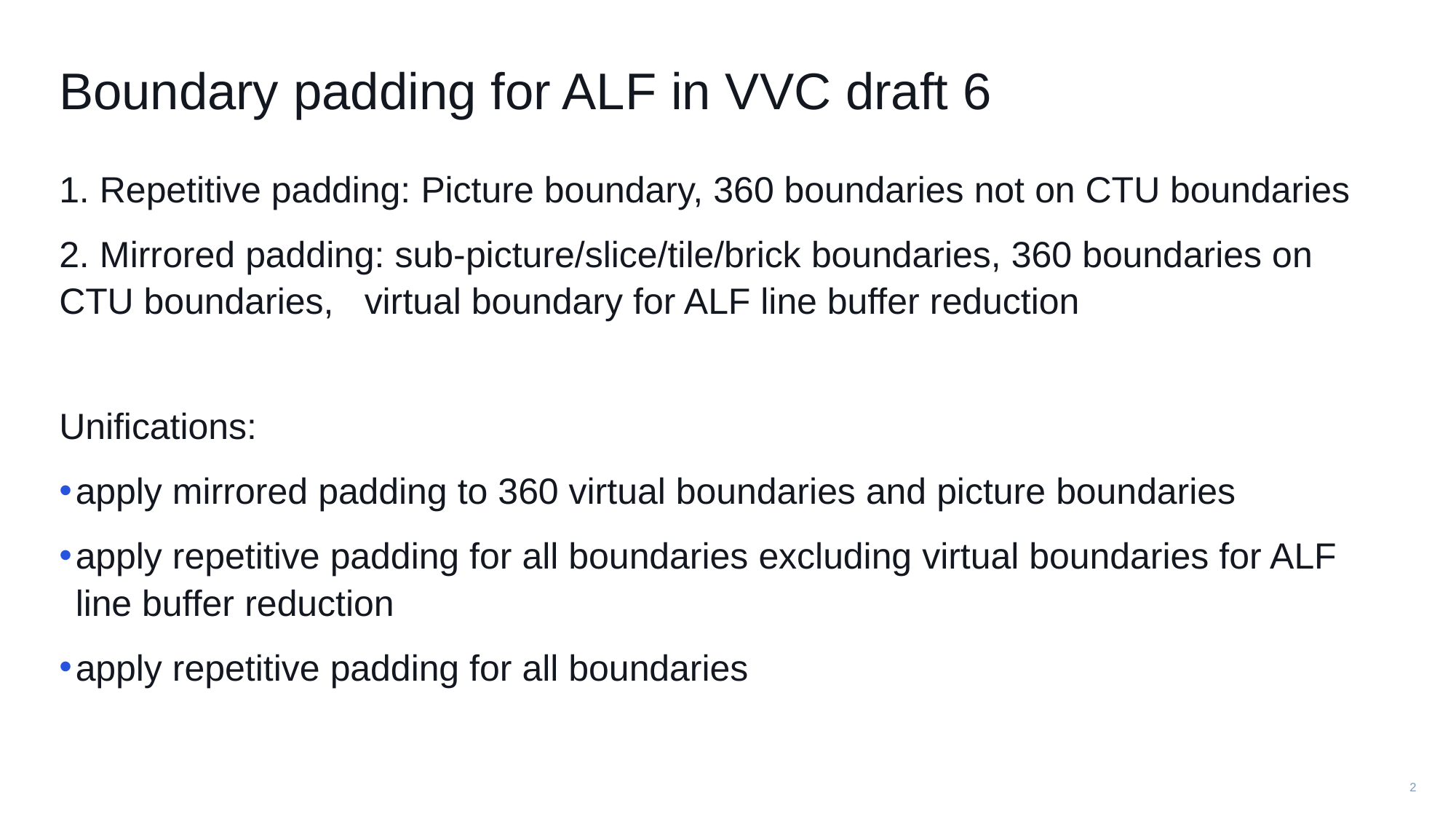

# Boundary padding for ALF in VVC draft 6
1. Repetitive padding: Picture boundary, 360 boundaries not on CTU boundaries
2. Mirrored padding: sub-picture/slice/tile/brick boundaries, 360 boundaries on CTU boundaries,   virtual boundary for ALF line buffer reduction

Unifications:
apply mirrored padding to 360 virtual boundaries and picture boundaries
apply repetitive padding for all boundaries excluding virtual boundaries for ALF line buffer reduction
apply repetitive padding for all boundaries